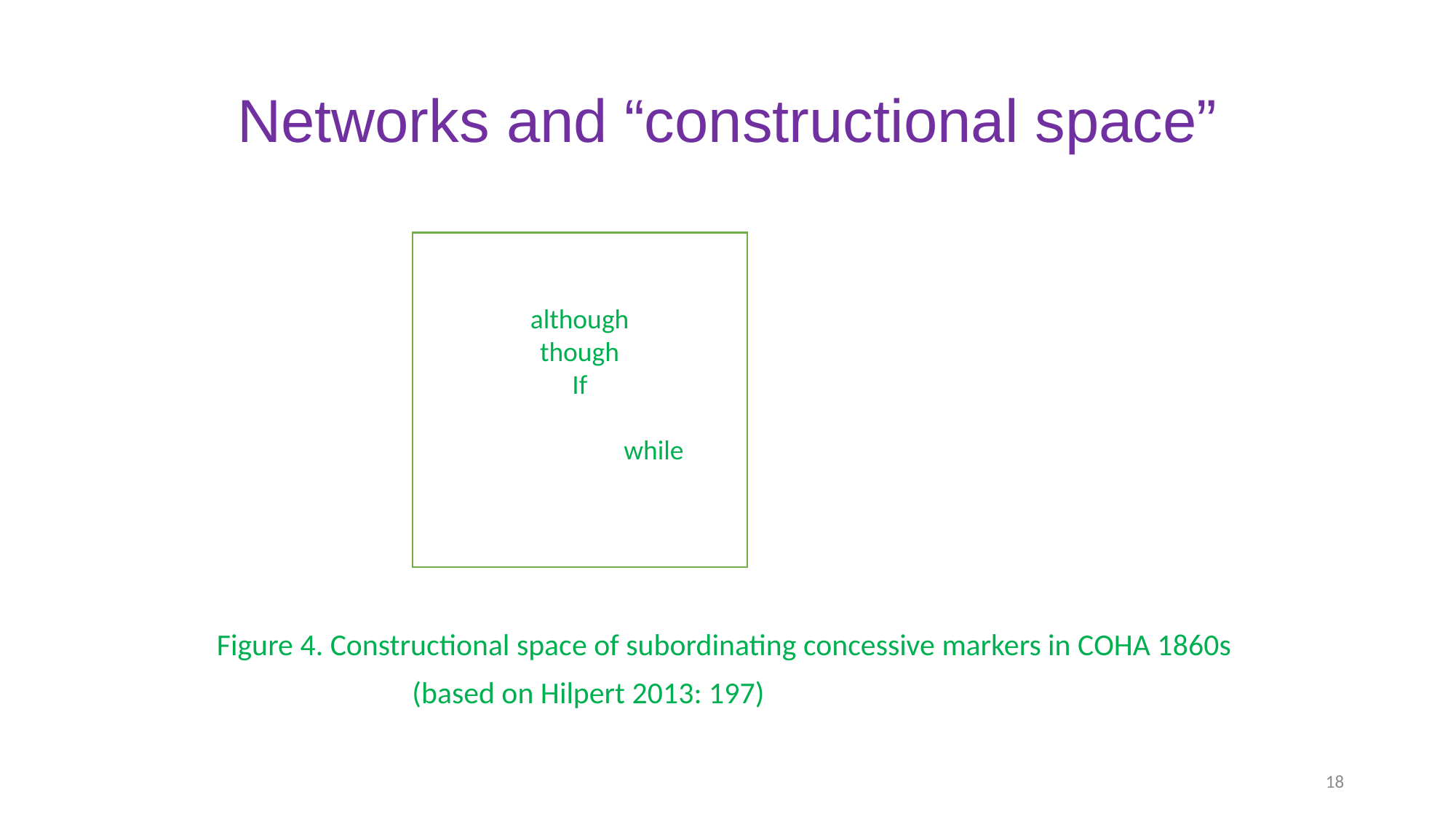

# Networks and “constructional space”

Figure 4. Constructional space of subordinating concessive markers in COHA 1860s
		            (based on Hilpert 2013: 197)
although
though
If

                        while

18